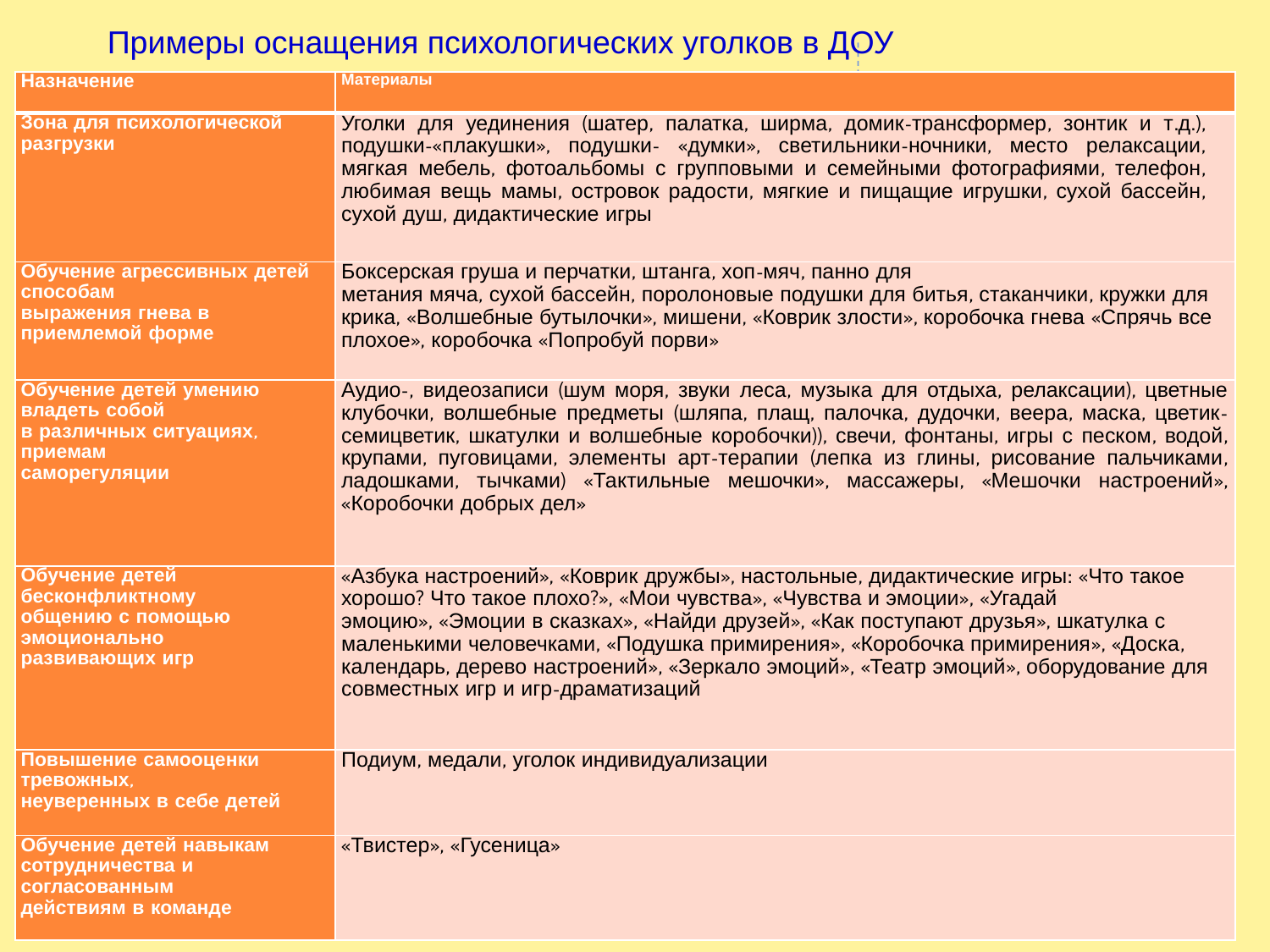

Примеры оснащения психологических уголков в ДОУ
| Назначение | Материалы |
| --- | --- |
| Зона для психологической разгрузки | Уголки для уединения (шатер, палатка, ширма, домик-трансформер, зонтик и т.д.), подушки-«плакушки», подушки- «думки», светильники-ночники, место релаксации, мягкая мебель, фотоальбомы с групповыми и семейными фотографиями, телефон, любимая вещь мамы, островок радости, мягкие и пищащие игрушки, сухой бассейн, сухой душ, дидактические игры |
| Обучение агрессивных детей способам выражения гнева в приемлемой форме | Боксерская груша и перчатки, штанга, хоп-мяч, панно для метания мяча, сухой бассейн, поролоновые подушки для битья, стаканчики, кружки для крика, «Волшебные бутылочки», мишени, «Коврик злости», коробочка гнева «Спрячь все плохое», коробочка «Попробуй порви» |
| Обучение детей умению владеть собой в различных ситуациях, приемам саморегуляции | Аудио-, видеозаписи (шум моря, звуки леса, музыка для отдыха, релаксации), цветные клубочки, волшебные предметы (шляпа, плащ, палочка, дудочки, веера, маска, цветик- семицветик, шкатулки и волшебные коробочки)), свечи, фонтаны, игры с песком, водой, крупами, пуговицами, элементы арт-терапии (лепка из глины, рисование пальчиками, ладошками, тычками) «Тактильные мешочки», массажеры, «Мешочки настроений», «Коробочки добрых дел» |
| Обучение детей бесконфликтному общению с помощью эмоционально развивающих игр | «Азбука настроений», «Коврик дружбы», настольные, дидактические игры: «Что такое хорошо? Что такое плохо?», «Мои чувства», «Чувства и эмоции», «Угадай эмоцию», «Эмоции в сказках», «Найди друзей», «Как поступают друзья», шкатулка с маленькими человечками, «Подушка примирения», «Коробочка примирения», «Доска, календарь, дерево настроений», «Зеркало эмоций», «Театр эмоций», оборудование для совместных игр и игр-драматизаций |
| Повышение самооценки тревожных, неуверенных в себе детей | Подиум, медали, уголок индивидуализации |
| Обучение детей навыкам сотрудничества и согласованным действиям в команде | «Твистер», «Гусеница» |